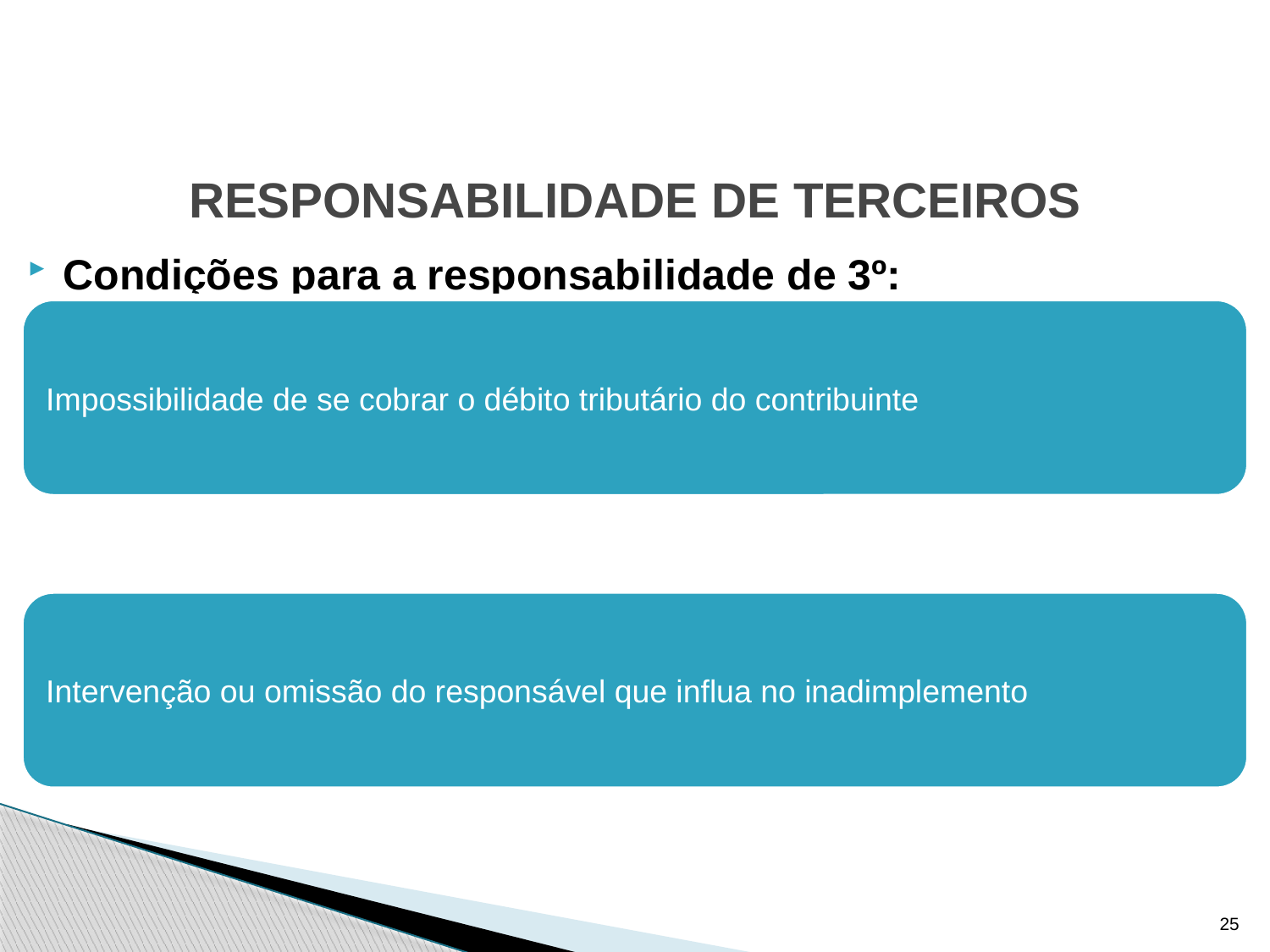

# RESPONSABILIDADE DE TERCEIROS
Condições para a responsabilidade de 3º:

Impossibilidade de se cobrar o débito tributário do contribuinte
Intervenção ou omissão do responsável que influa no inadimplemento

25